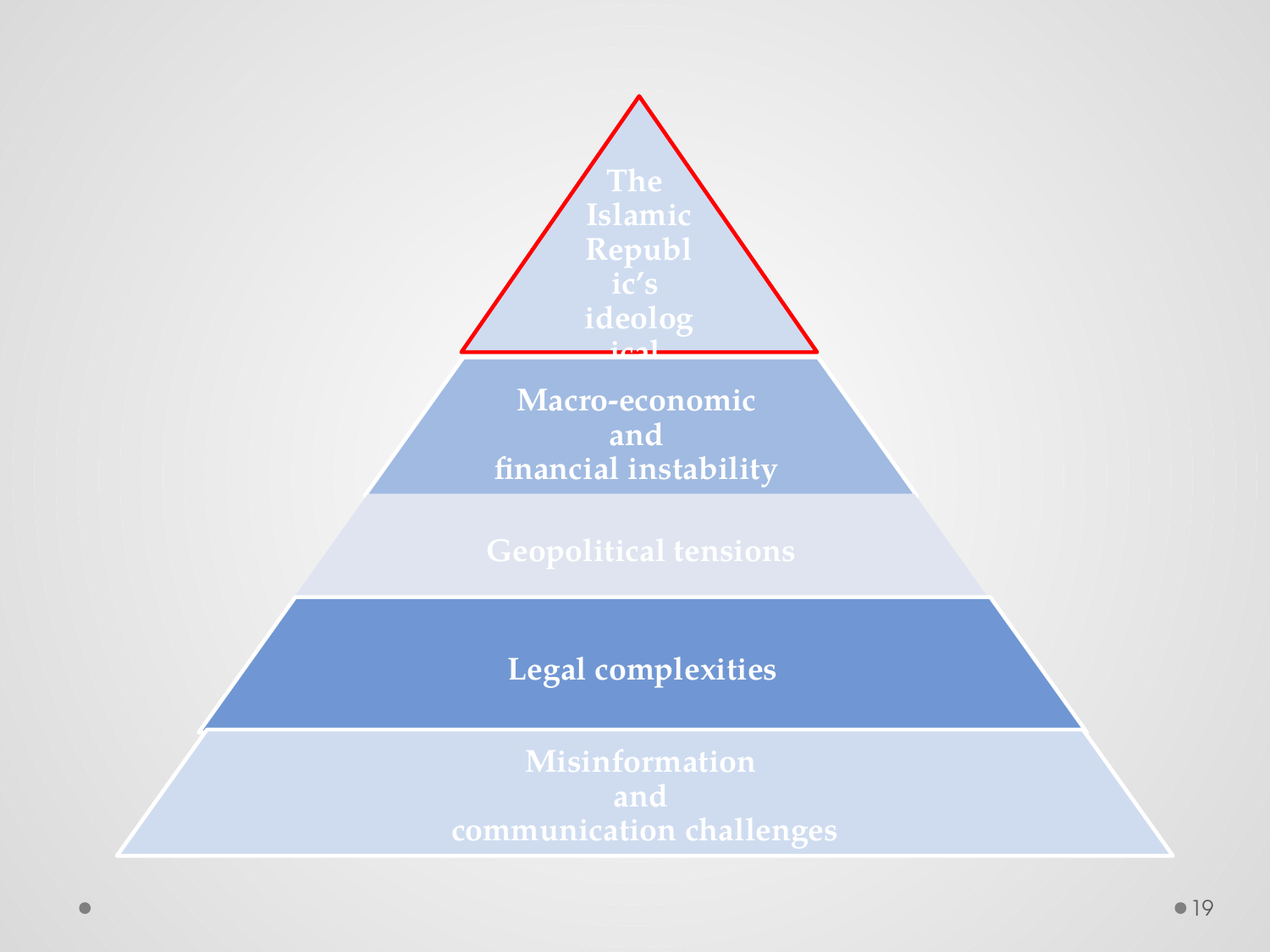

The
Islamic
Republic’s
ideological
nature
Macro-economic
and
financial instability
Geopolitical tensions
Legal complexities
Misinformation
and
communication challenges
19